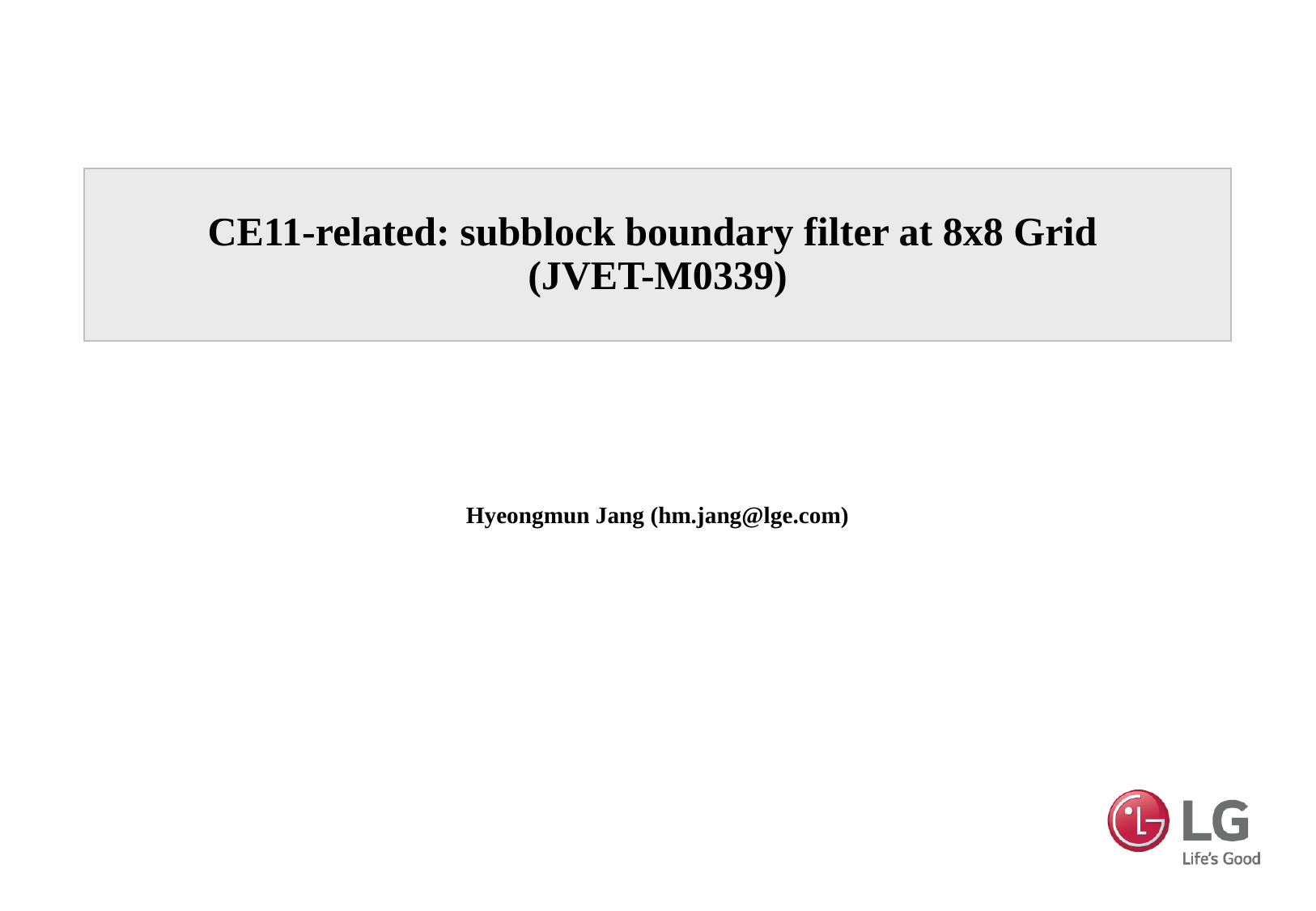

# CE11-related: subblock boundary filter at 8x8 Grid (JVET-M0339)
Hyeongmun Jang (hm.jang@lge.com)